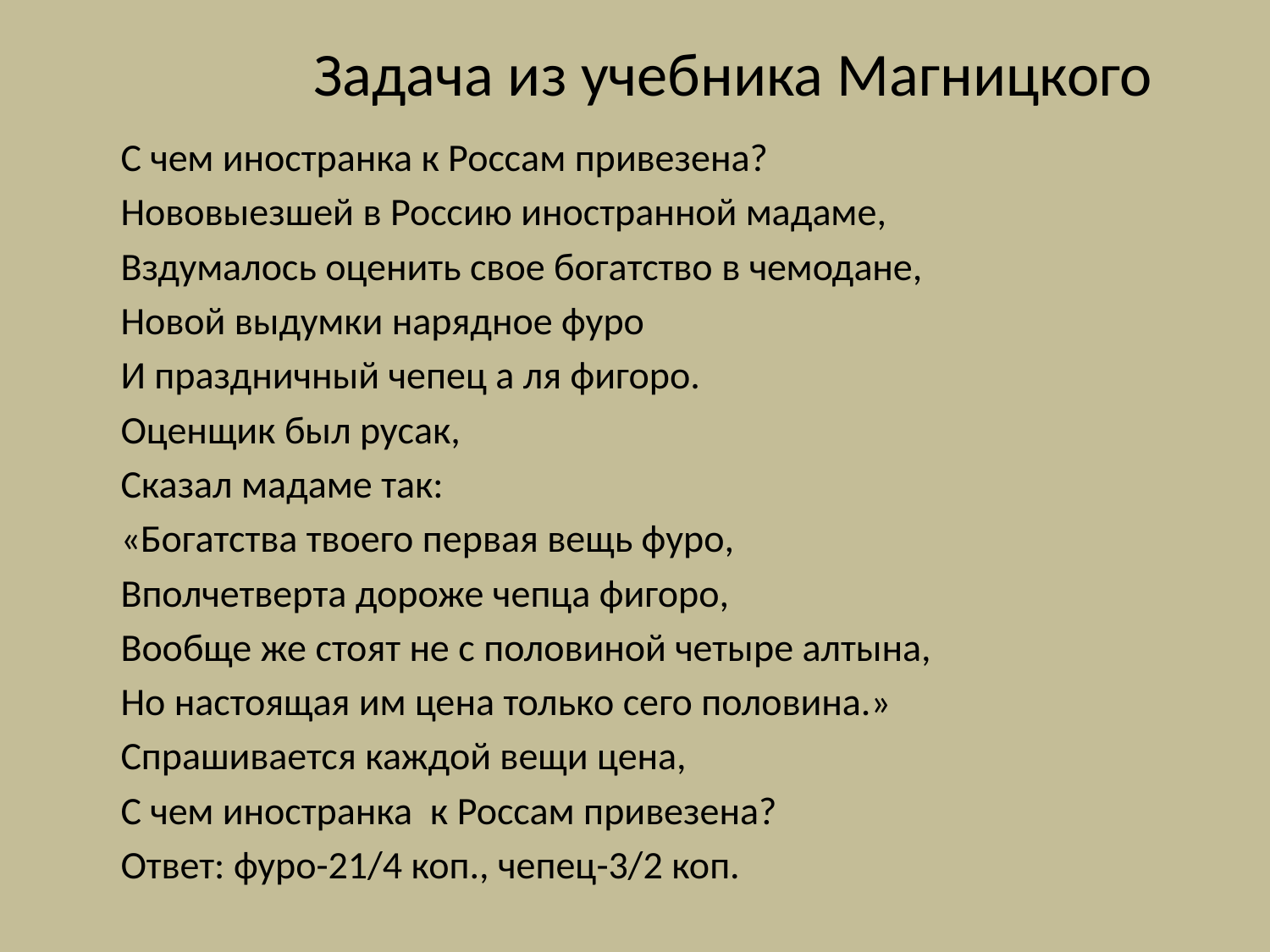

# Задача из учебника Магницкого
     С чем иностранка к Россам привезена?
     Нововыезшей в Россию иностранной мадаме,
     Вздумалось оценить свое богатство в чемодане,
     Новой выдумки нарядное фуро
     И праздничный чепец а ля фигоро.
     Оценщик был русак,
     Сказал мадаме так:
     «Богатства твоего первая вещь фуро,
     Вполчетверта дороже чепца фигоро,
     Вообще же стоят не с половиной четыре алтына,
     Но настоящая им цена только сего половина.»
     Спрашивается каждой вещи цена,
     С чем иностранка  к Россам привезена?
     Ответ: фуро-21/4 коп., чепец-3/2 коп.